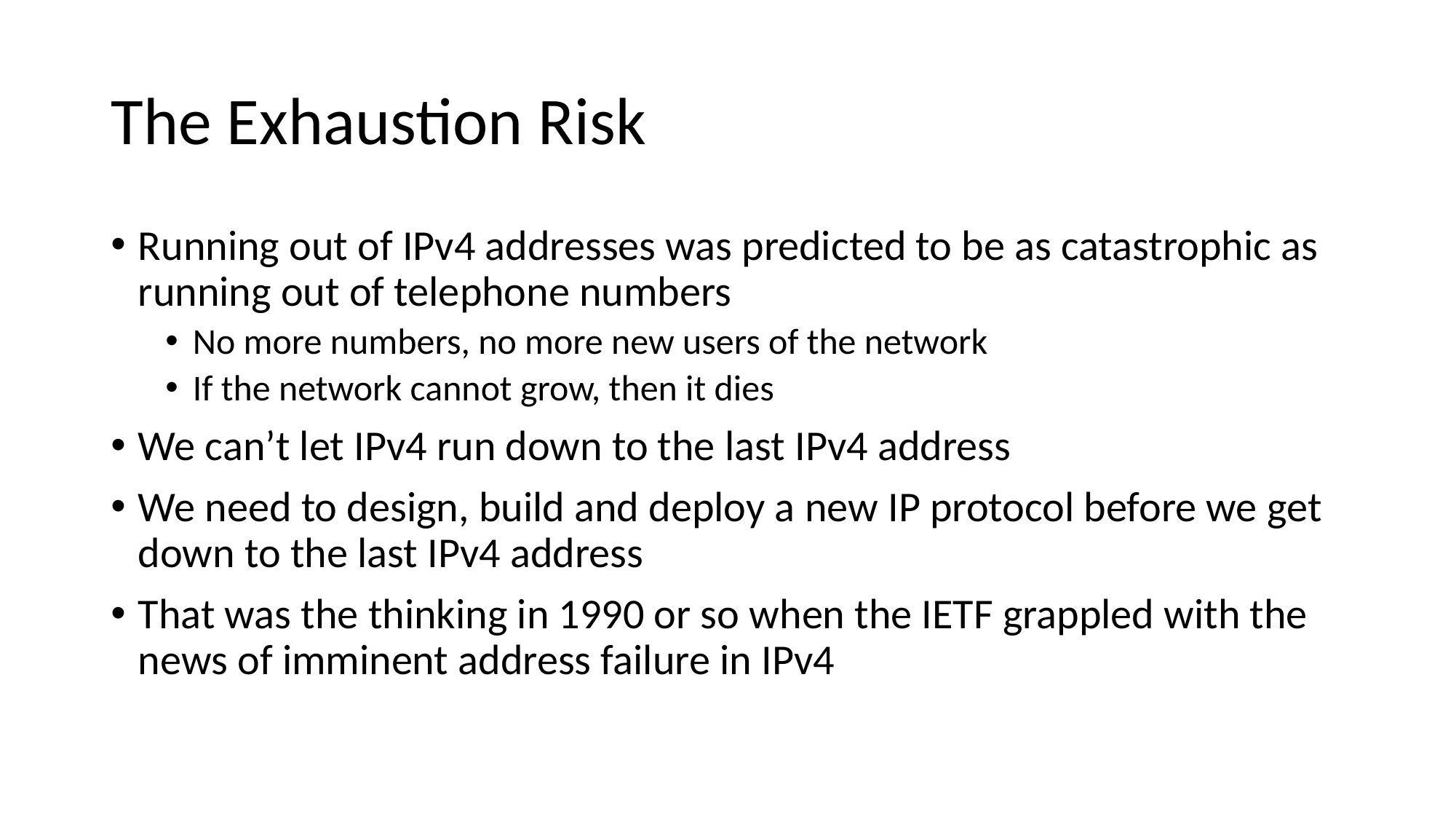

# The Exhaustion Risk
Running out of IPv4 addresses was predicted to be as catastrophic as running out of telephone numbers
No more numbers, no more new users of the network
If the network cannot grow, then it dies
We can’t let IPv4 run down to the last IPv4 address
We need to design, build and deploy a new IP protocol before we get down to the last IPv4 address
That was the thinking in 1990 or so when the IETF grappled with the news of imminent address failure in IPv4